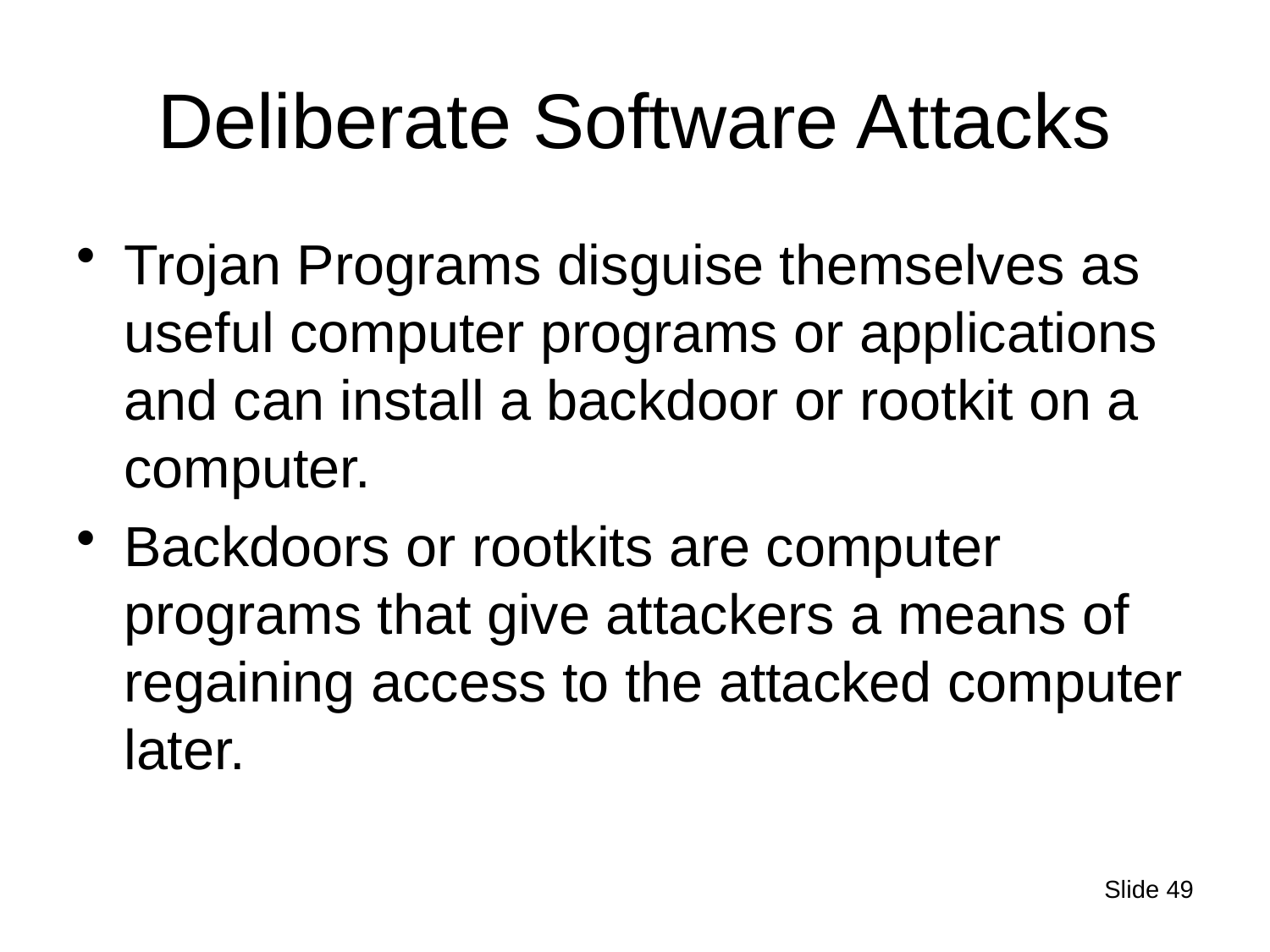

# Deliberate Software Attacks
Trojan Programs disguise themselves as useful computer programs or applications and can install a backdoor or rootkit on a computer.
Backdoors or rootkits are computer programs that give attackers a means of regaining access to the attacked computer later.
 Slide 49